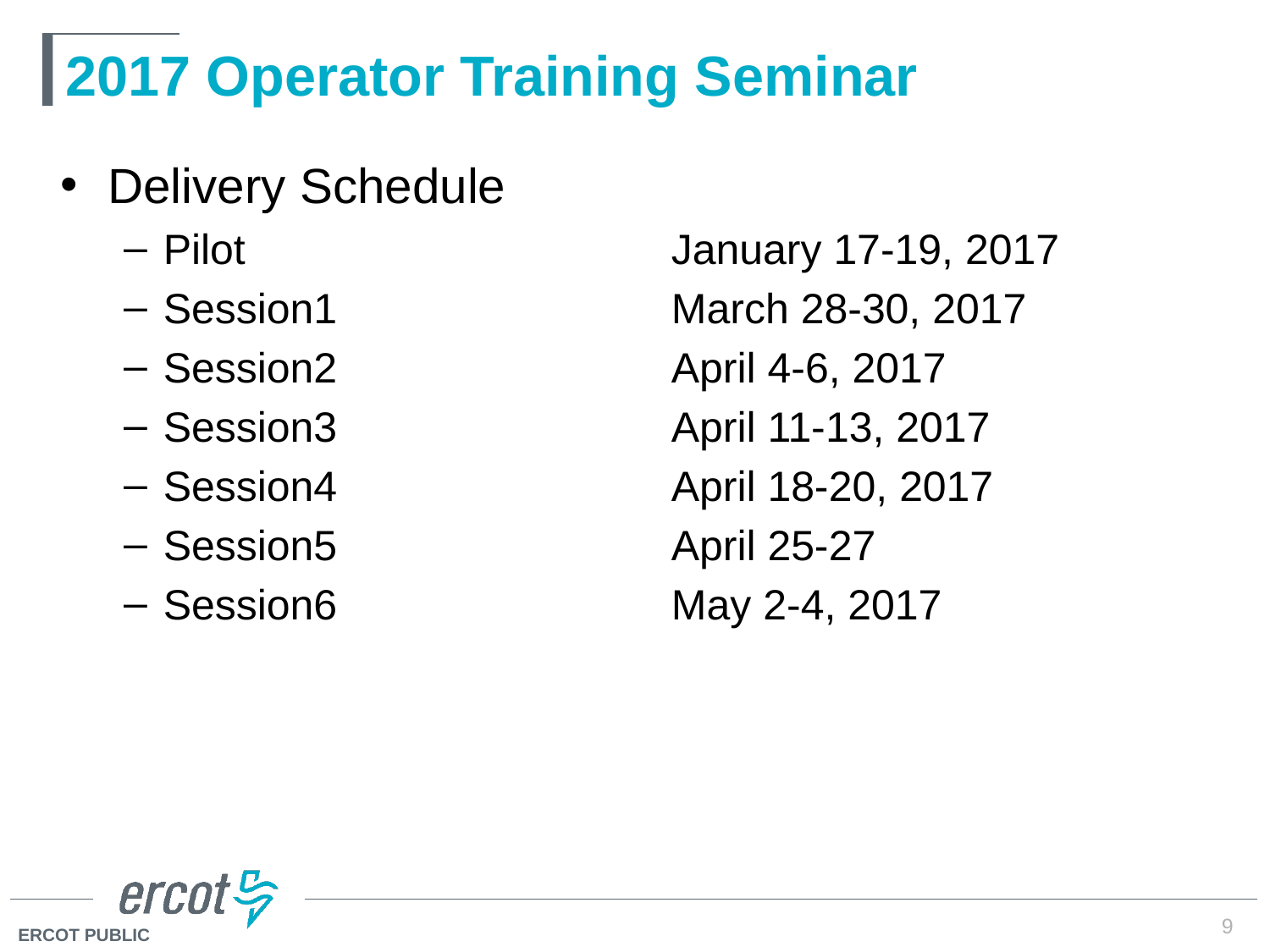

# 2017 Operator Training Seminar
Delivery Schedule
Pilot				January 17-19, 2017
Session1			March 28-30, 2017
Session2			April 4-6, 2017
Session3			April 11-13, 2017
Session4			April 18-20, 2017
Session5			April 25-27
Session6			May 2-4, 2017

9